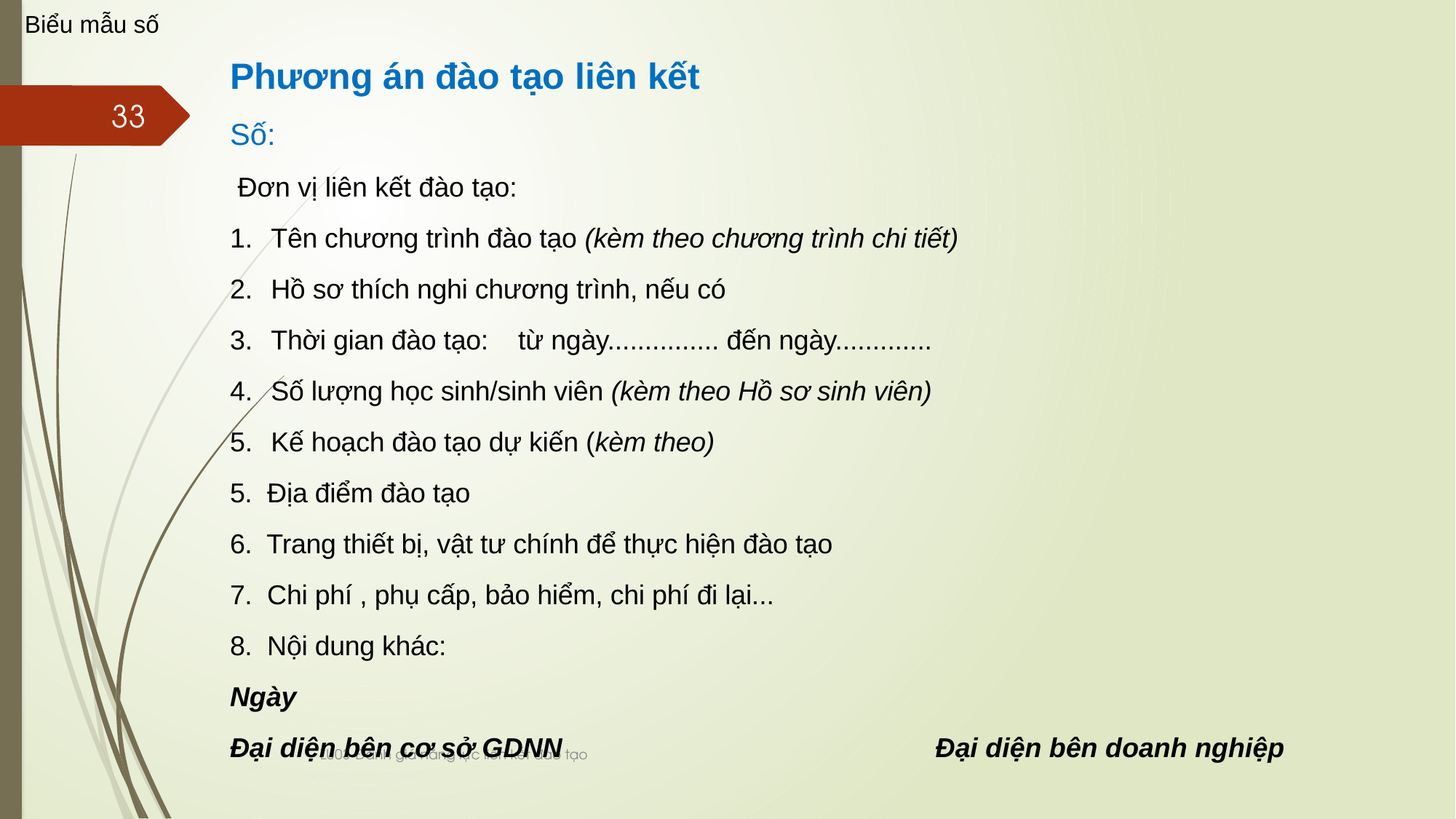

Biểu mẫu số
Phương án đào tạo liên kết
Số:
 Đơn vị liên kết đào tạo:
Tên chương trình đào tạo (kèm theo chương trình chi tiết)
Hồ sơ thích nghi chương trình, nếu có
Thời gian đào tạo:    từ ngày............... đến ngày.............
Số lượng học sinh/sinh viên (kèm theo Hồ sơ sinh viên)
Kế hoạch đào tạo dự kiến (kèm theo)
5.  Địa điểm đào tạo
6.  Trang thiết bị, vật tư chính để thực hiện đào tạo
7.  Chi phí , phụ cấp, bảo hiểm, chi phí đi lại...
8.  Nội dung khác:
Ngày
Đại diện bên cơ sở GDNN	                                                 Đại diện bên doanh nghiệp
33
LU03-Đánh giá năng lực liên kết đào tạo